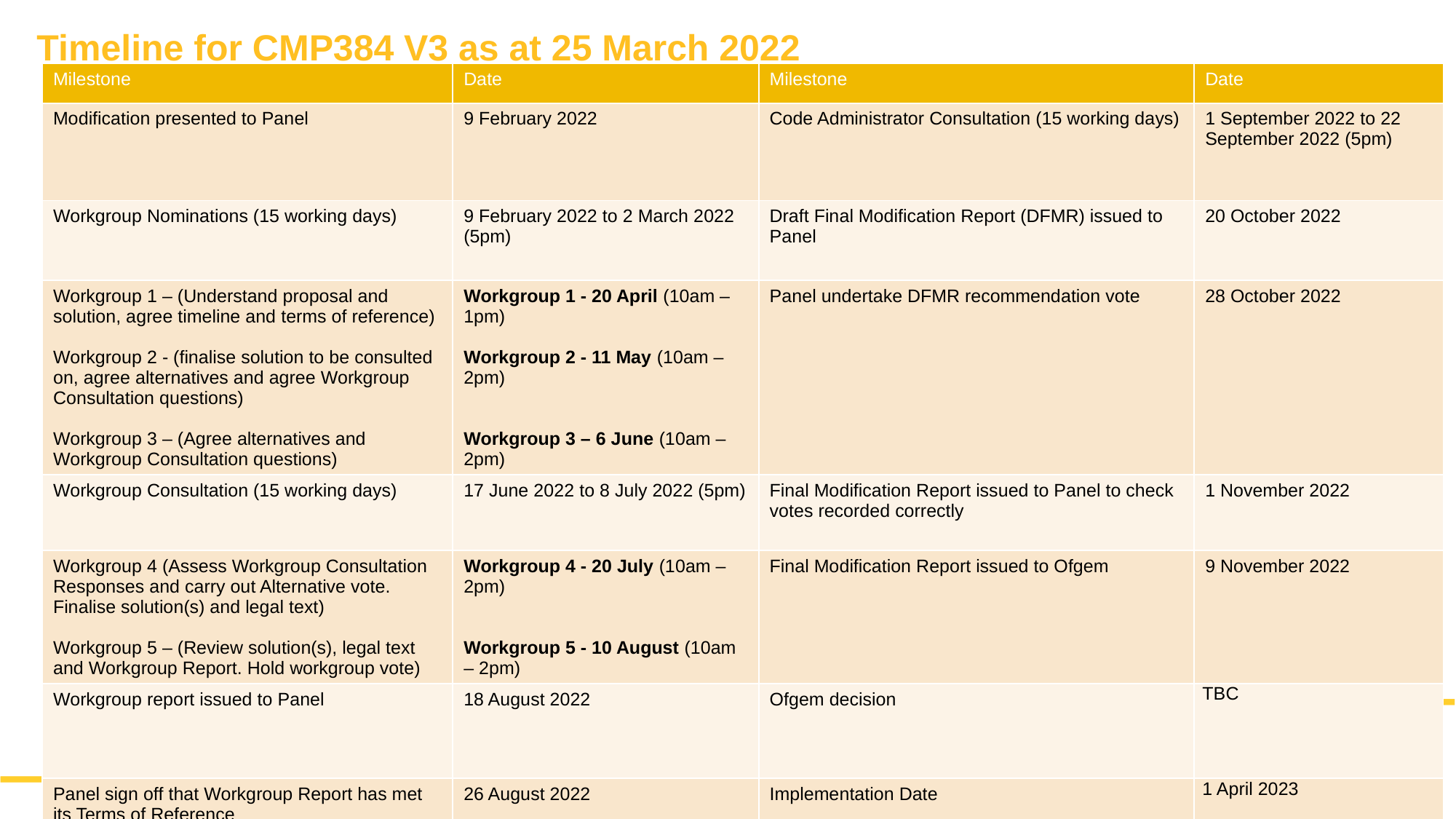

# Timeline for CMP384 V3 as at 25 March 2022
| Milestone | Date | Milestone | Date |
| --- | --- | --- | --- |
| Modification presented to Panel | 9 February 2022 | Code Administrator Consultation (15 working days) | 1 September 2022 to 22 September 2022 (5pm) |
| Workgroup Nominations (15 working days) | 9 February 2022 to 2 March 2022 (5pm) | Draft Final Modification Report (DFMR) issued to Panel | 20 October 2022 |
| Workgroup 1 – (Understand proposal and solution, agree timeline and terms of reference) Workgroup 2 - (finalise solution to be consulted on, agree alternatives and agree Workgroup Consultation questions) Workgroup 3 – (Agree alternatives and Workgroup Consultation questions) | Workgroup 1 - 20 April (10am – 1pm) Workgroup 2 - 11 May (10am – 2pm) Workgroup 3 – 6 June (10am – 2pm) | Panel undertake DFMR recommendation vote | 28 October 2022 |
| Workgroup Consultation (15 working days) | 17 June 2022 to 8 July 2022 (5pm) | Final Modification Report issued to Panel to check votes recorded correctly | 1 November 2022 |
| Workgroup 4 (Assess Workgroup Consultation Responses and carry out Alternative vote. Finalise solution(s) and legal text) Workgroup 5 – (Review solution(s), legal text and Workgroup Report. Hold workgroup vote) | Workgroup 4 - 20 July (10am – 2pm) Workgroup 5 - 10 August (10am – 2pm) | Final Modification Report issued to Ofgem | 9 November 2022 |
| Workgroup report issued to Panel | 18 August 2022 | Ofgem decision | TBC |
| Panel sign off that Workgroup Report has met its Terms of Reference | 26 August 2022 | Implementation Date | 1 April 2023 |